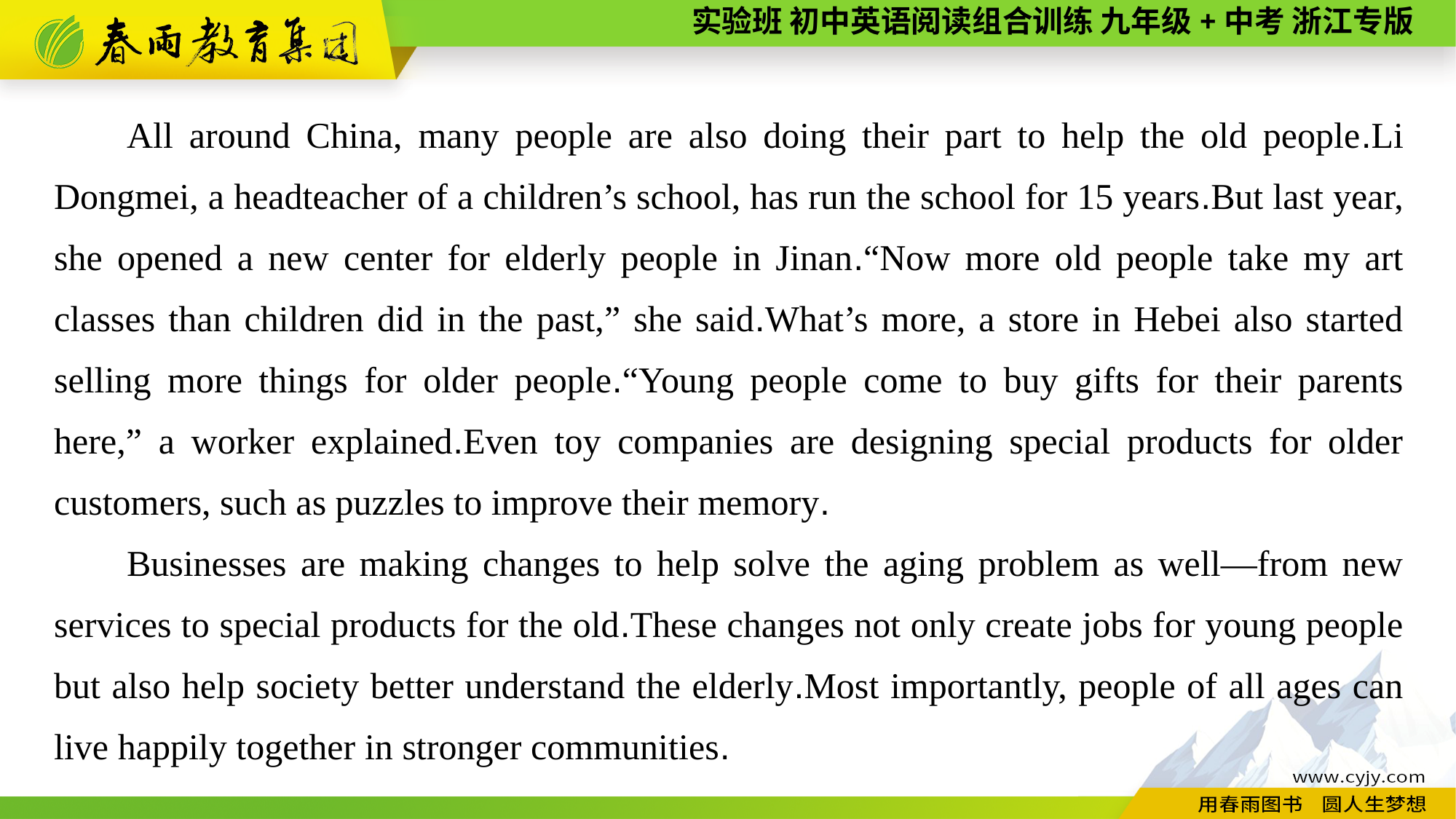

All around China, many people are also doing their part to help the old people.Li Dongmei, a headteacher of a children’s school, has run the school for 15 years.But last year, she opened a new center for elderly people in Jinan.“Now more old people take my art classes than children did in the past,” she said.What’s more, a store in Hebei also started selling more things for older people.“Young people come to buy gifts for their parents here,” a worker explained.Even toy companies are designing special products for older customers, such as puzzles to improve their memory.
Businesses are making changes to help solve the aging problem as well—from new services to special products for the old.These changes not only create jobs for young people but also help society better understand the elderly.Most importantly, people of all ages can live happily together in stronger communities.